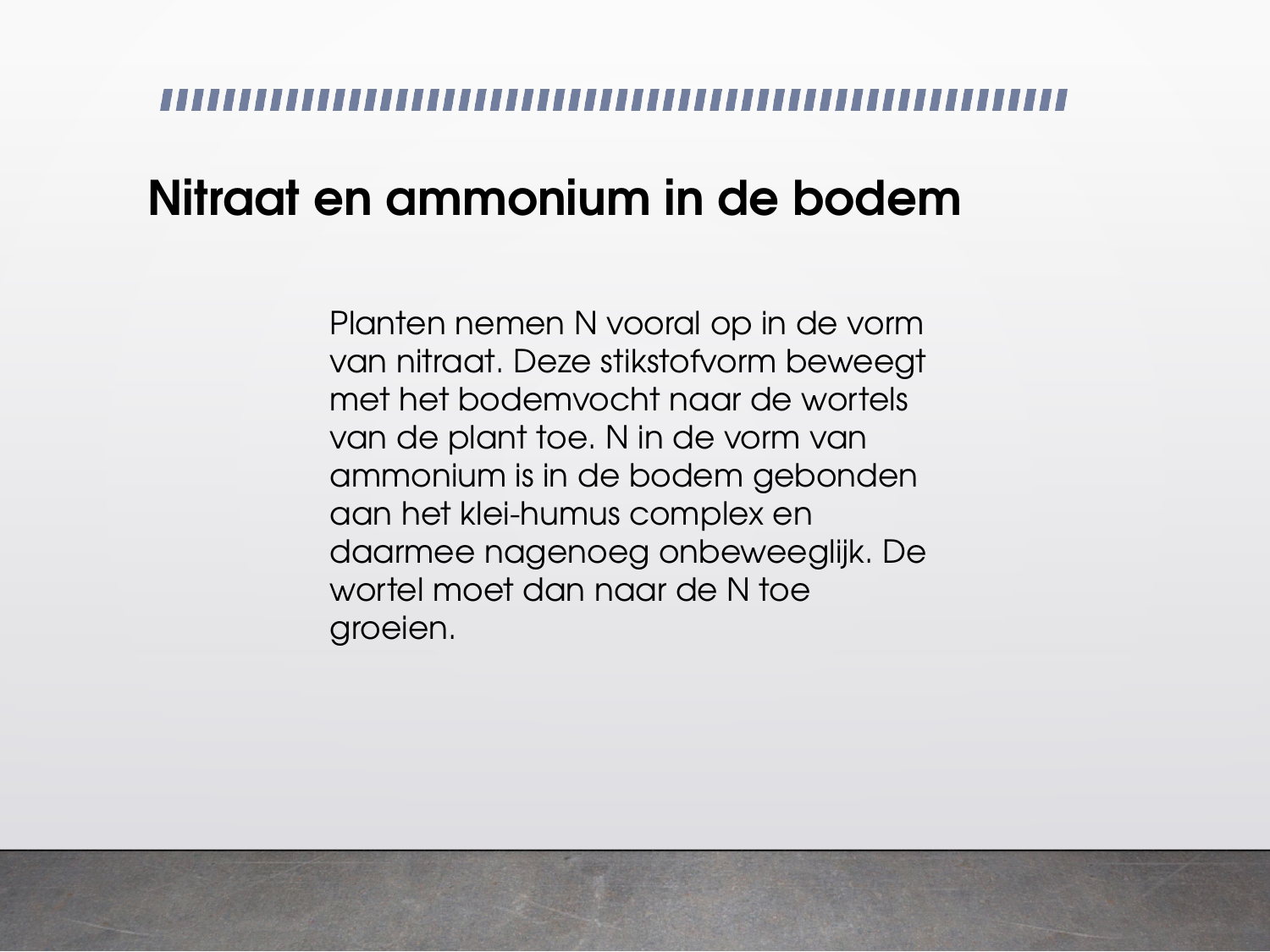

# Nitraat en ammonium in de bodem

Planten nemen N vooral op in de vorm van nitraat. Deze stikstofvorm beweegt met het bodemvocht naar de wortels van de plant toe. N in de vorm van ammonium is in de bodem gebonden aan het klei-humus complex en daarmee nagenoeg onbeweeglijk. De wortel moet dan naar de N toe groeien.